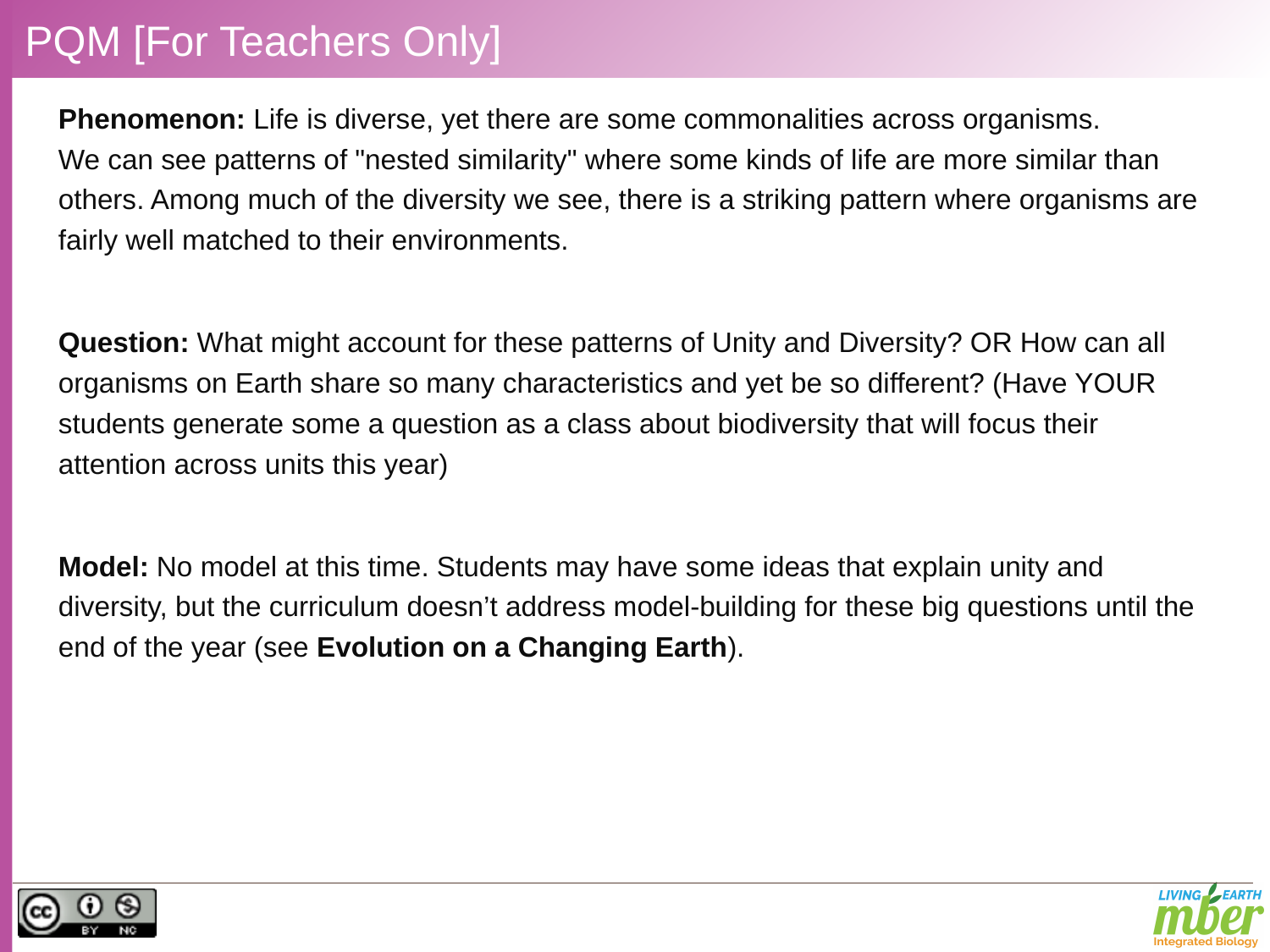

# PQM [For Teachers Only]
Phenomenon: Life is diverse, yet there are some commonalities across organisms.
We can see patterns of "nested similarity" where some kinds of life are more similar than others. Among much of the diversity we see, there is a striking pattern where organisms are fairly well matched to their environments.

Question: What might account for these patterns of Unity and Diversity? OR How can all organisms on Earth share so many characteristics and yet be so different? (Have YOUR students generate some a question as a class about biodiversity that will focus their attention across units this year)

Model: No model at this time. Students may have some ideas that explain unity and diversity, but the curriculum doesn’t address model-building for these big questions until the end of the year (see Evolution on a Changing Earth).